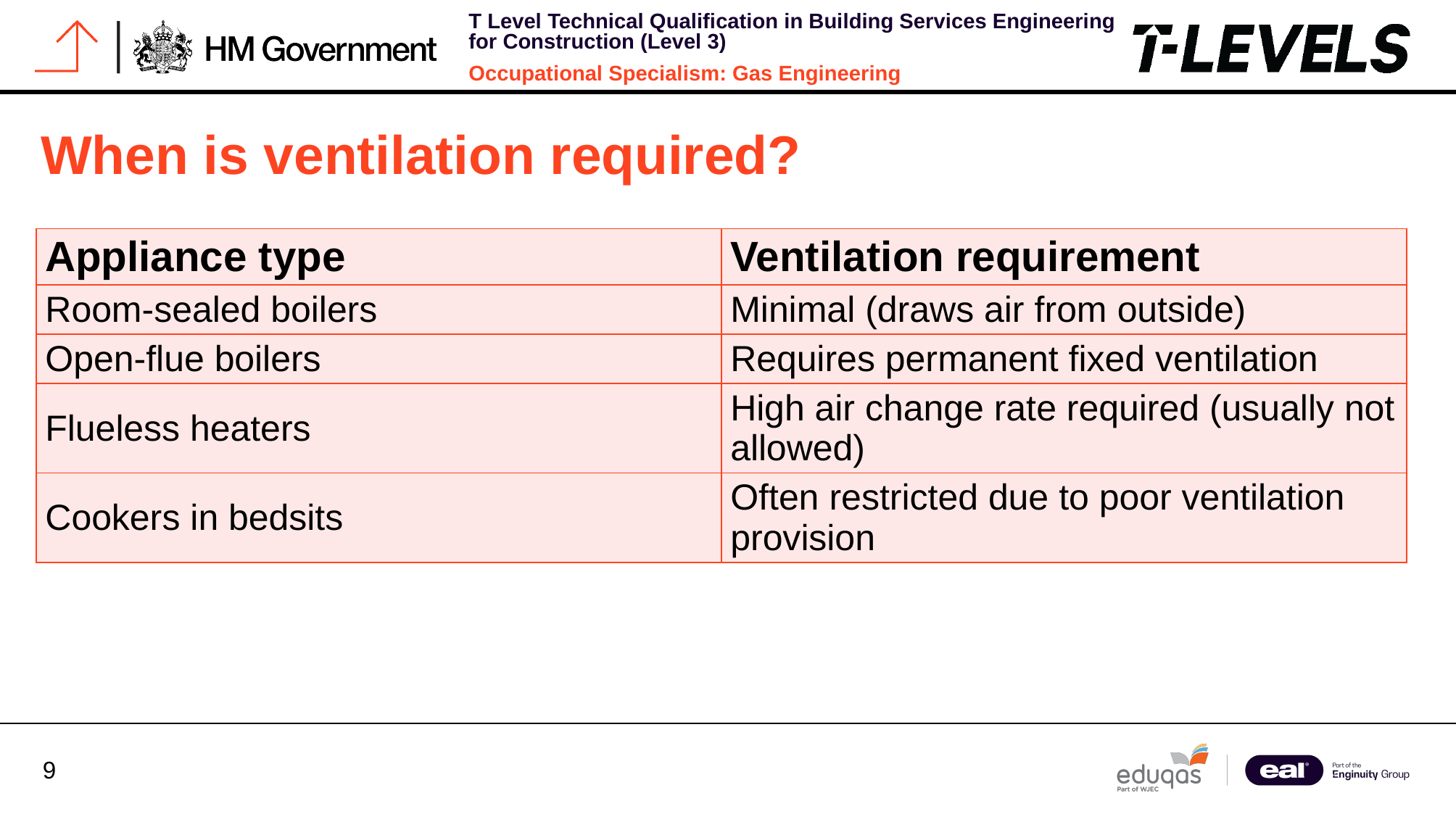

# When is ventilation required?
| Appliance type | Ventilation requirement |
| --- | --- |
| Room-sealed boilers | Minimal (draws air from outside) |
| Open-flue boilers | Requires permanent fixed ventilation |
| Flueless heaters | High air change rate required (usually not allowed) |
| Cookers in bedsits | Often restricted due to poor ventilation provision |